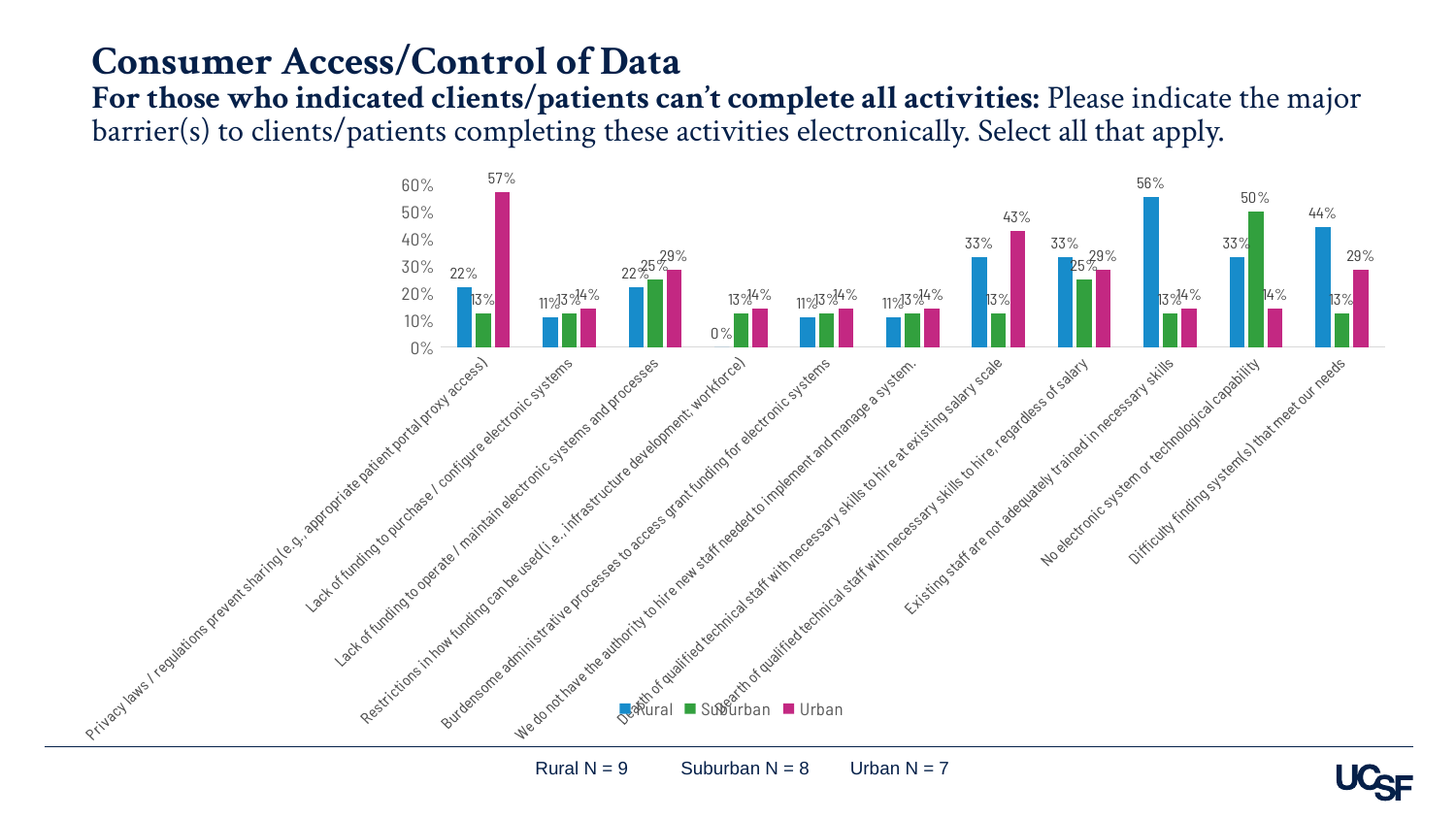

# Consumer Access/Control of Data For those who indicated clients/patients can’t complete all activities: Please indicate the major barrier(s) to clients/patients completing these activities electronically. Select all that apply.

### Chart

| Category | Rural | Suburban | Urban |
|---|---|---|---|
|  Privacy laws / regulations prevent sharing (e.g., appropriate patient portal proxy access) | 0.222222222222222 | 0.125 | 0.571428571428571 |
|  Lack of funding to purchase / configure electronic systems | 0.111111111111111 | 0.125 | 0.142857142857143 |
|  Lack of funding to operate / maintain electronic systems and processes | 0.222222222222222 | 0.25 | 0.285714285714286 |
|  Restrictions in how funding can be used (i.e., infrastructure development; workforce) | 0.0 | 0.125 | 0.142857142857143 |
|  Burdensome administrative processes to access grant funding for electronic systems | 0.111111111111111 | 0.125 | 0.142857142857143 |
|  We do not have the authority to hire new staff needed to implement and manage a system. | 0.111111111111111 | 0.125 | 0.142857142857143 |
|  Dearth of qualified technical staff with necessary skills to hire at existing salary scale | 0.333333333333333 | 0.125 | 0.428571428571429 |
|  Dearth of qualified technical staff with necessary skills to hire, regardless of salary | 0.333333333333333 | 0.25 | 0.285714285714286 |
|  Existing staff are not adequately trained in necessary skills | 0.555555555555556 | 0.125 | 0.142857142857143 |
|  No electronic system or technological capability | 0.333333333333333 | 0.5 | 0.142857142857143 |
|  Difficulty finding system(s) that meet our needs | 0.444444444444444 | 0.125 | 0.285714285714286 |
Rural N = 9	Suburban N = 8        Urban N = 7